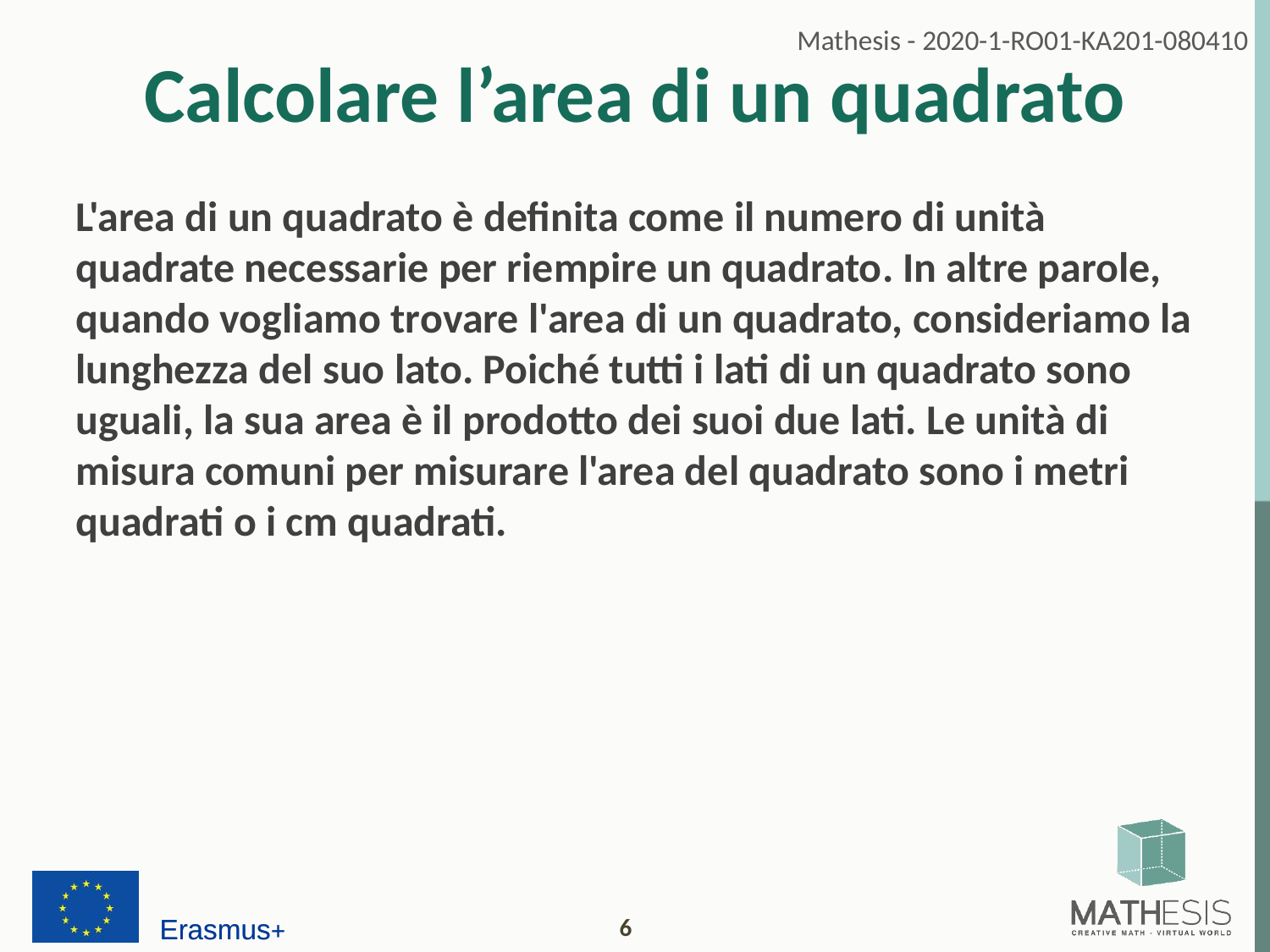

# Calcolare l’area di un quadrato
L'area di un quadrato è definita come il numero di unità quadrate necessarie per riempire un quadrato. In altre parole, quando vogliamo trovare l'area di un quadrato, consideriamo la lunghezza del suo lato. Poiché tutti i lati di un quadrato sono uguali, la sua area è il prodotto dei suoi due lati. Le unità di misura comuni per misurare l'area del quadrato sono i metri quadrati o i cm quadrati.